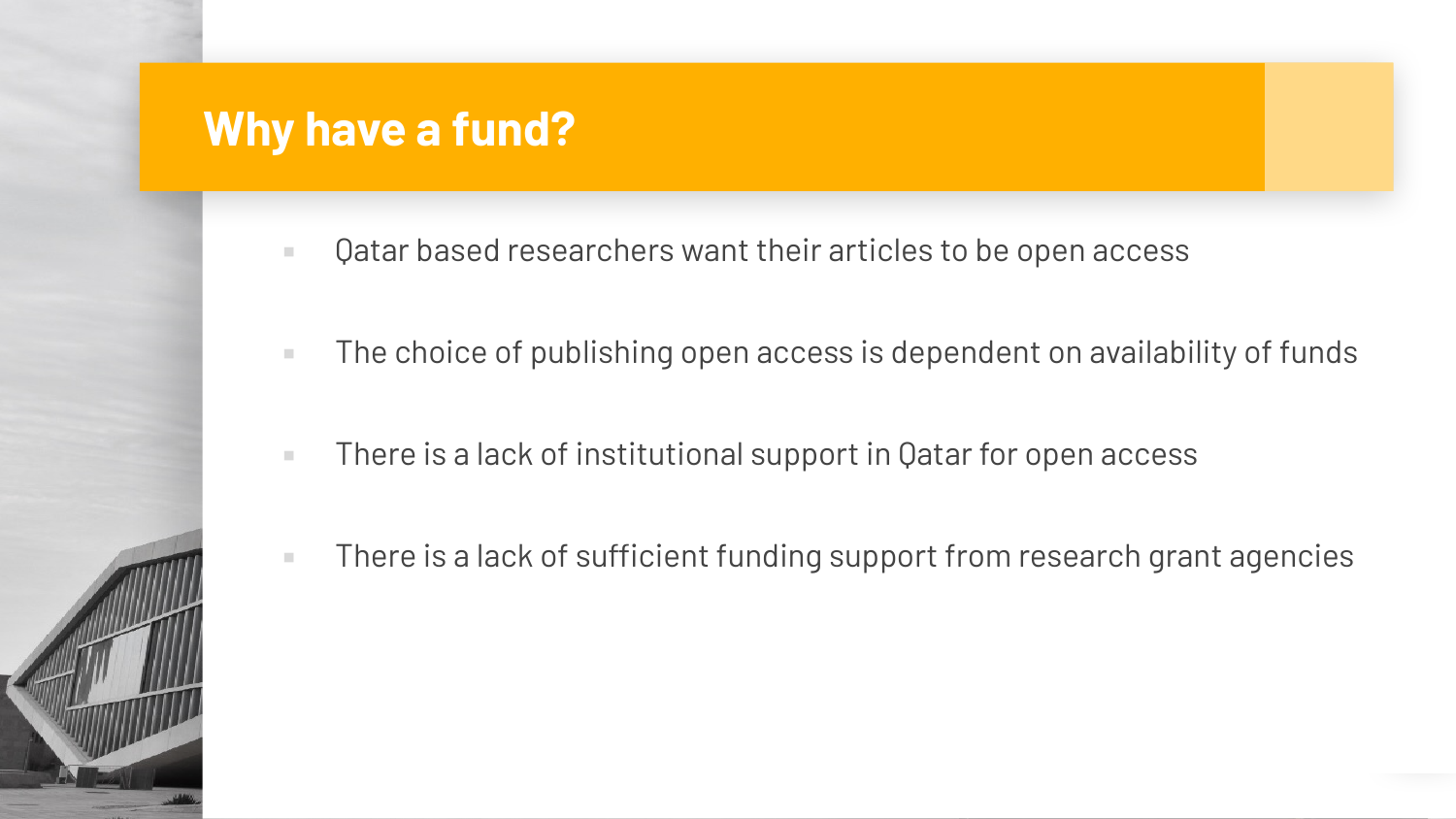

# Why have a fund?
Qatar based researchers want their articles to be open access

The choice of publishing open access is dependent on availability of funds

There is a lack of institutional support in Qatar for open access

There is a lack of sufficient funding support from research grant agencies